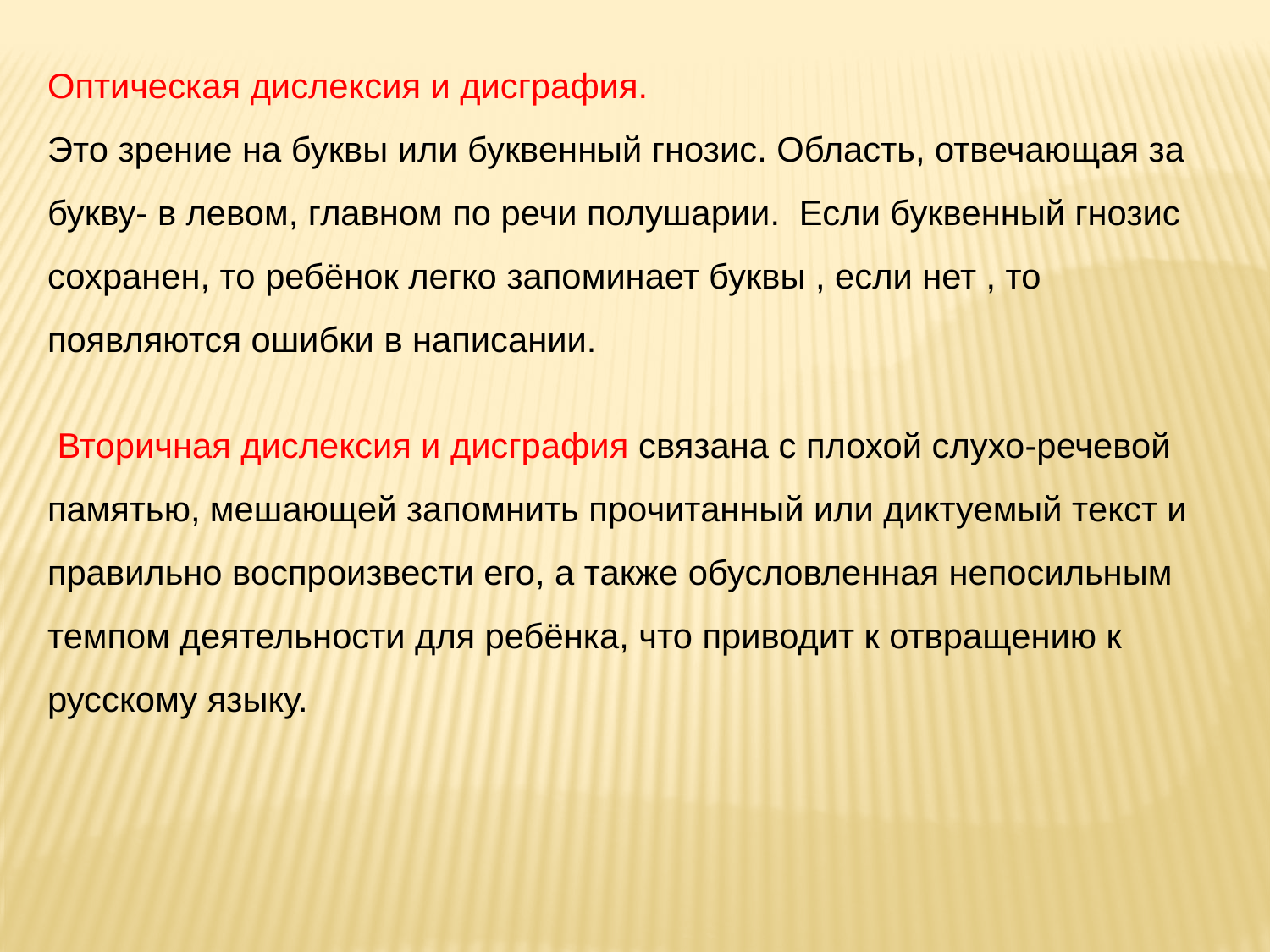

Оптическая дислексия и дисграфия.
Это зрение на буквы или буквенный гнозис. Область, отвечающая за букву- в левом, главном по речи полушарии.  Если буквенный гнозис сохранен, то ребёнок легко запоминает буквы , если нет , то появляются ошибки в написании.

 Вторичная дислексия и дисграфия связана с плохой слухо-речевой  памятью, мешающей запомнить прочитанный или диктуемый текст и правильно воспроизвести его, а также обусловленная непосильным темпом деятельности для ребёнка, что приводит к отвращению к русскому языку.